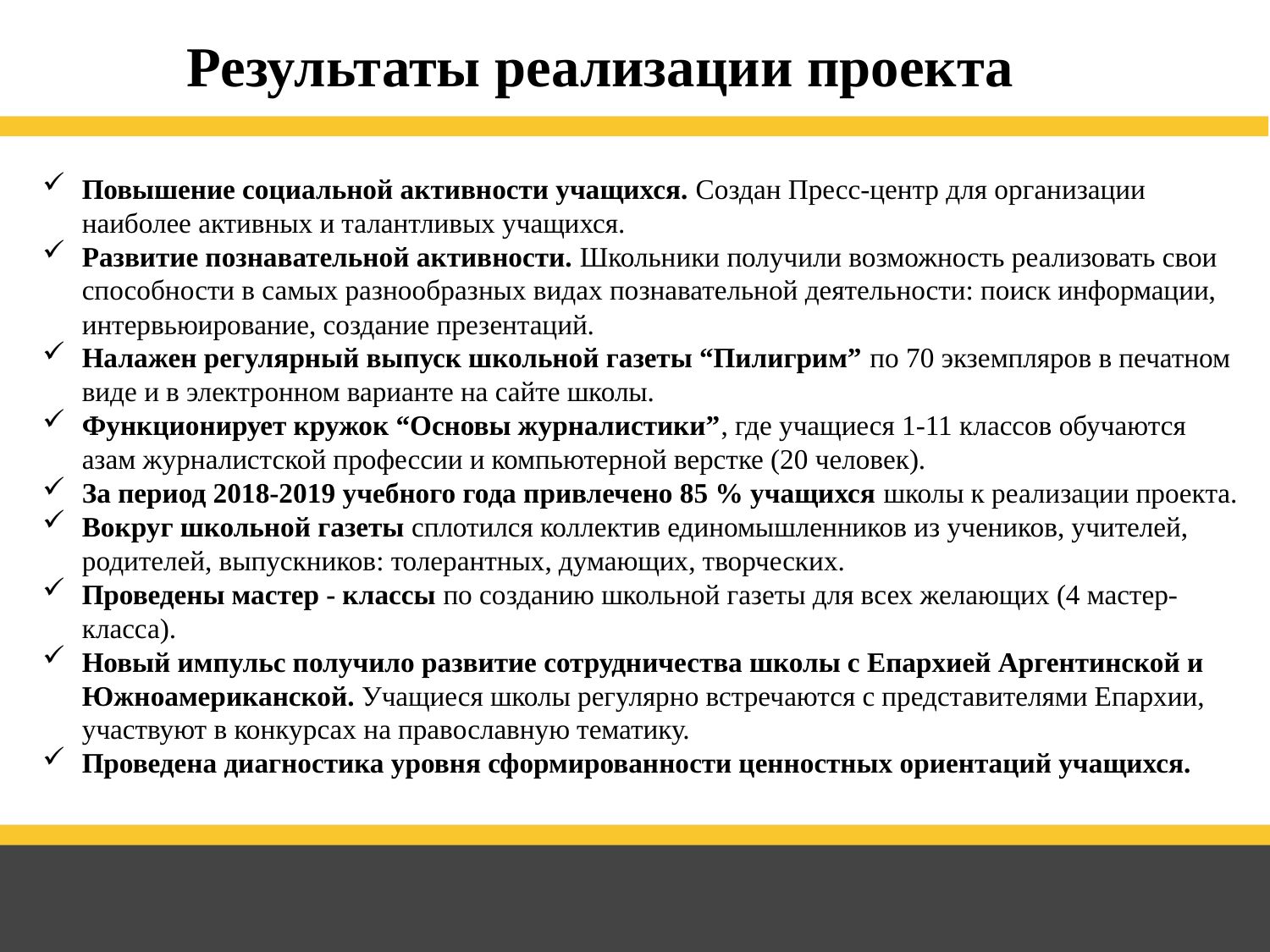

# Результаты реализации проекта

Повышение социальной активности учащихся. Создан Пресс-центр для организации наиболее активных и талантливых учащихся.
Развитие познавательной активности. Школьники получили возможность реализовать свои способности в самых разнообразных видах познавательной деятельности: поиск информации, интервьюирование, создание презентаций.
Налажен регулярный выпуск школьной газеты “Пилигрим” по 70 экземпляров в печатном виде и в электронном варианте на сайте школы.
Функционирует кружок “Основы журналистики”, где учащиеся 1-11 классов обучаются азам журналистской профессии и компьютерной верстке (20 человек).
За период 2018-2019 учебного года привлечено 85 % учащихся школы к реализации проекта.
Вокруг школьной газеты сплотился коллектив единомышленников из учеников, учителей, родителей, выпускников: толерантных, думающих, творческих.
Проведены мастер - классы по созданию школьной газеты для всех желающих (4 мастер-класса).
Новый импульс получило развитие сотрудничества школы с Епархией Аргентинской и Южноамериканской. Учащиеся школы регулярно встречаются с представителями Епархии, участвуют в конкурсах на православную тематику.
Проведена диагностика уровня сформированности ценностных ориентаций учащихся.